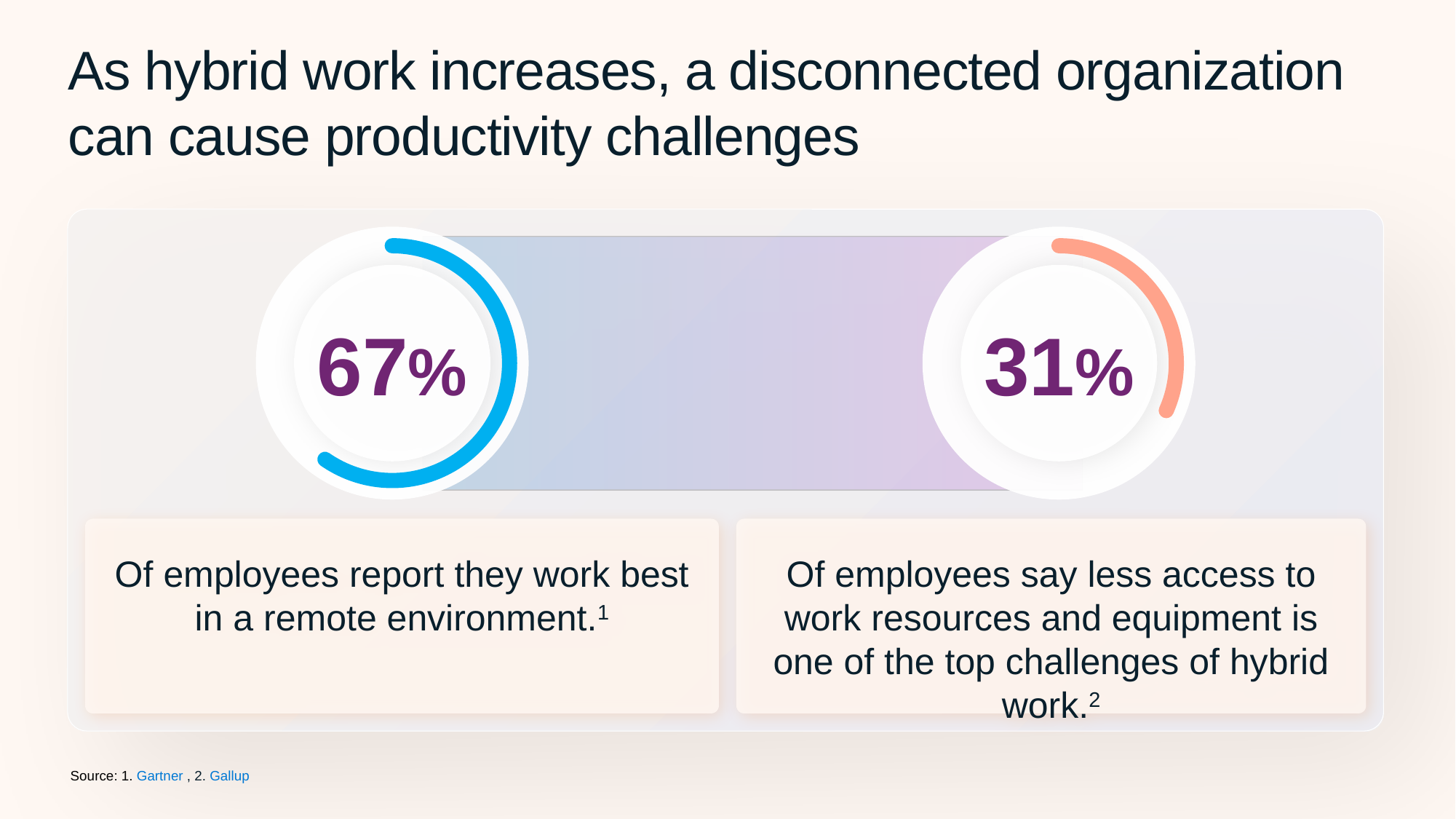

# As hybrid work increases, a disconnected organization can cause productivity challenges

67%
31%
Of employees report they work best in a remote environment.1
Of employees say less access to work resources and equipment is one of the top challenges of hybrid work.2
Source: 1. Gartner , 2. Gallup